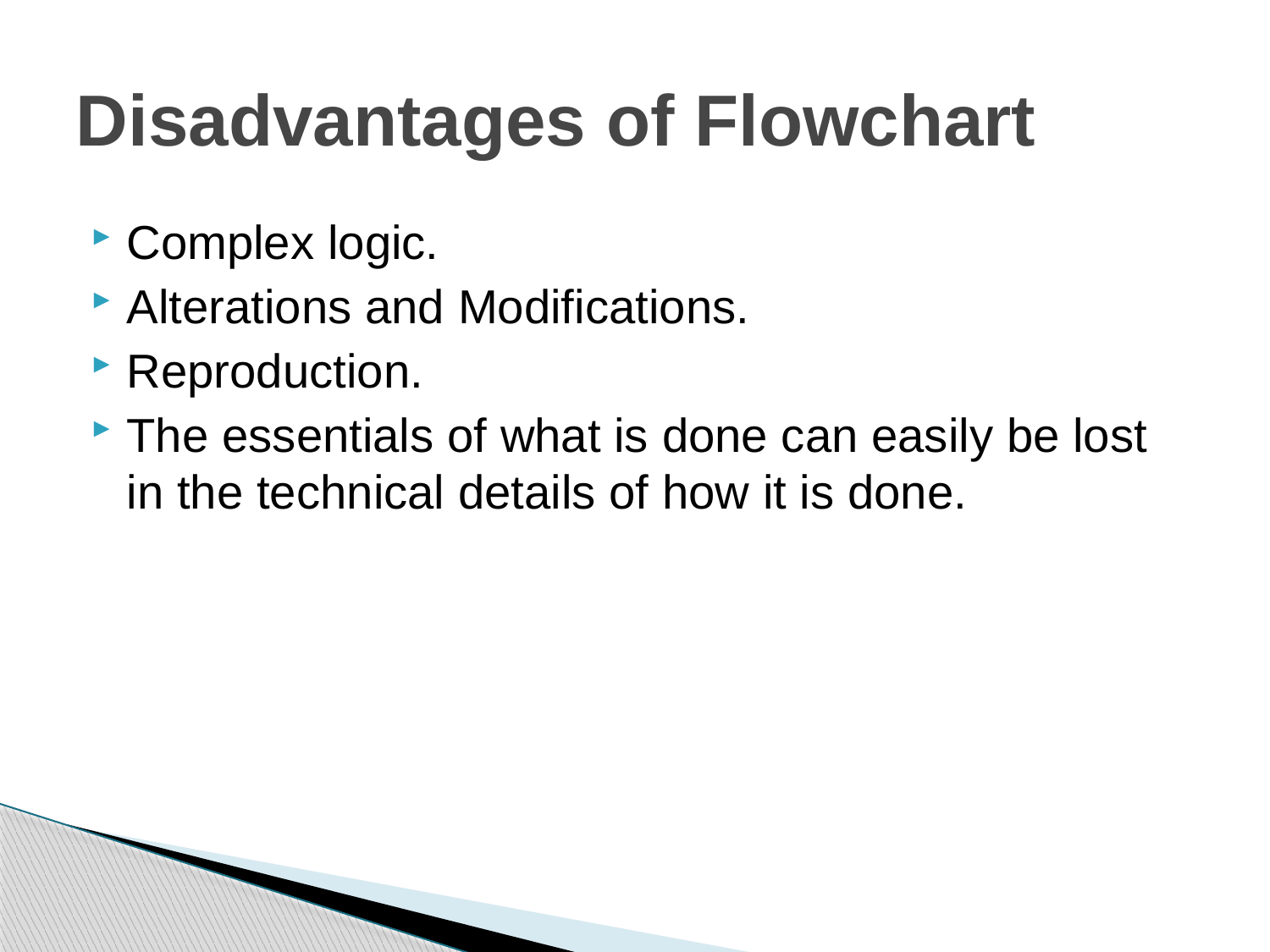

# Disadvantages of Flowchart
Complex logic.
Alterations and Modifications.
Reproduction.
The essentials of what is done can easily be lost in the technical details of how it is done.